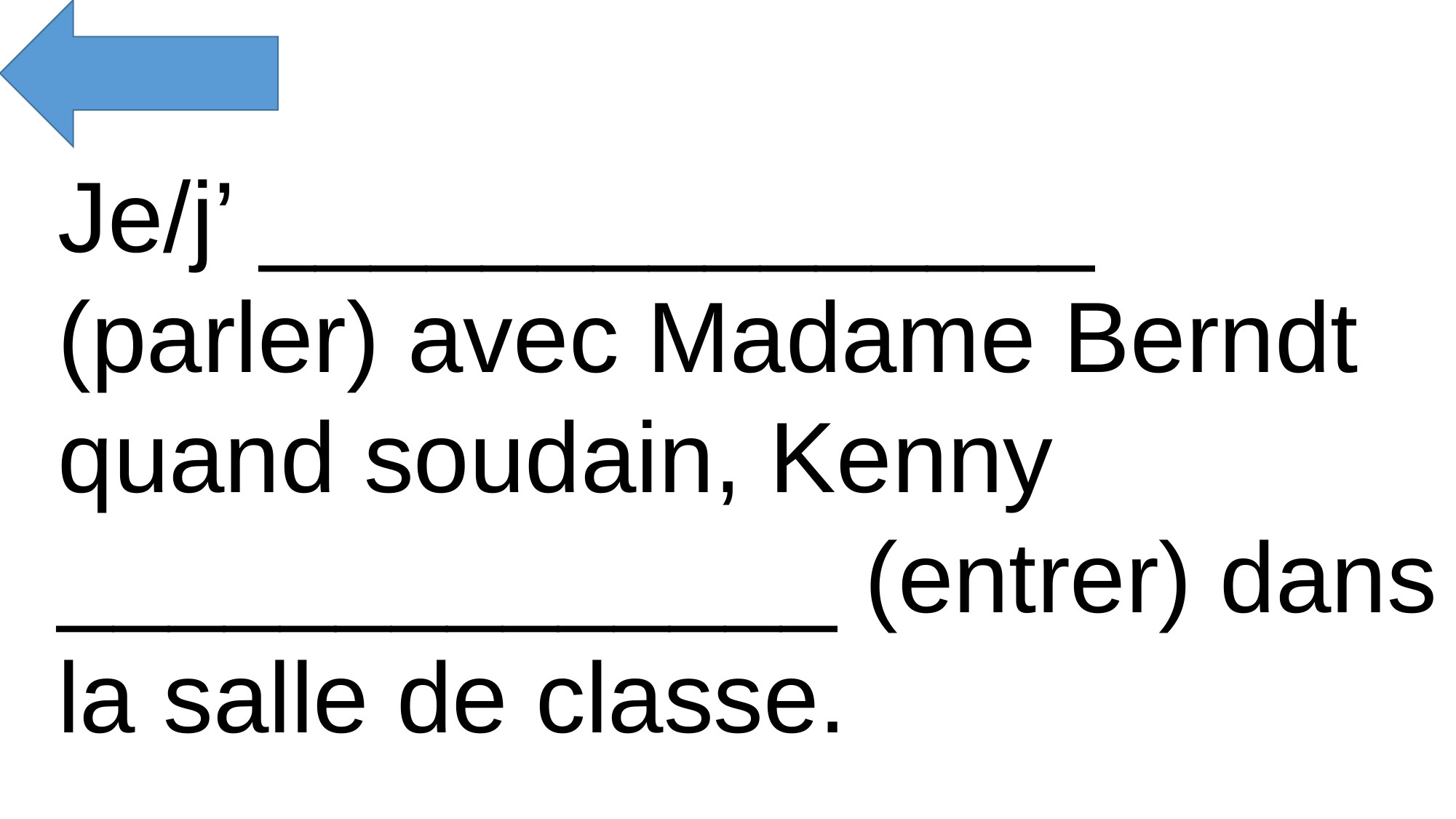

Je/j’ _______________ (parler) avec Madame Berndt quand soudain, Kenny ______________ (entrer) dans la salle de classe.